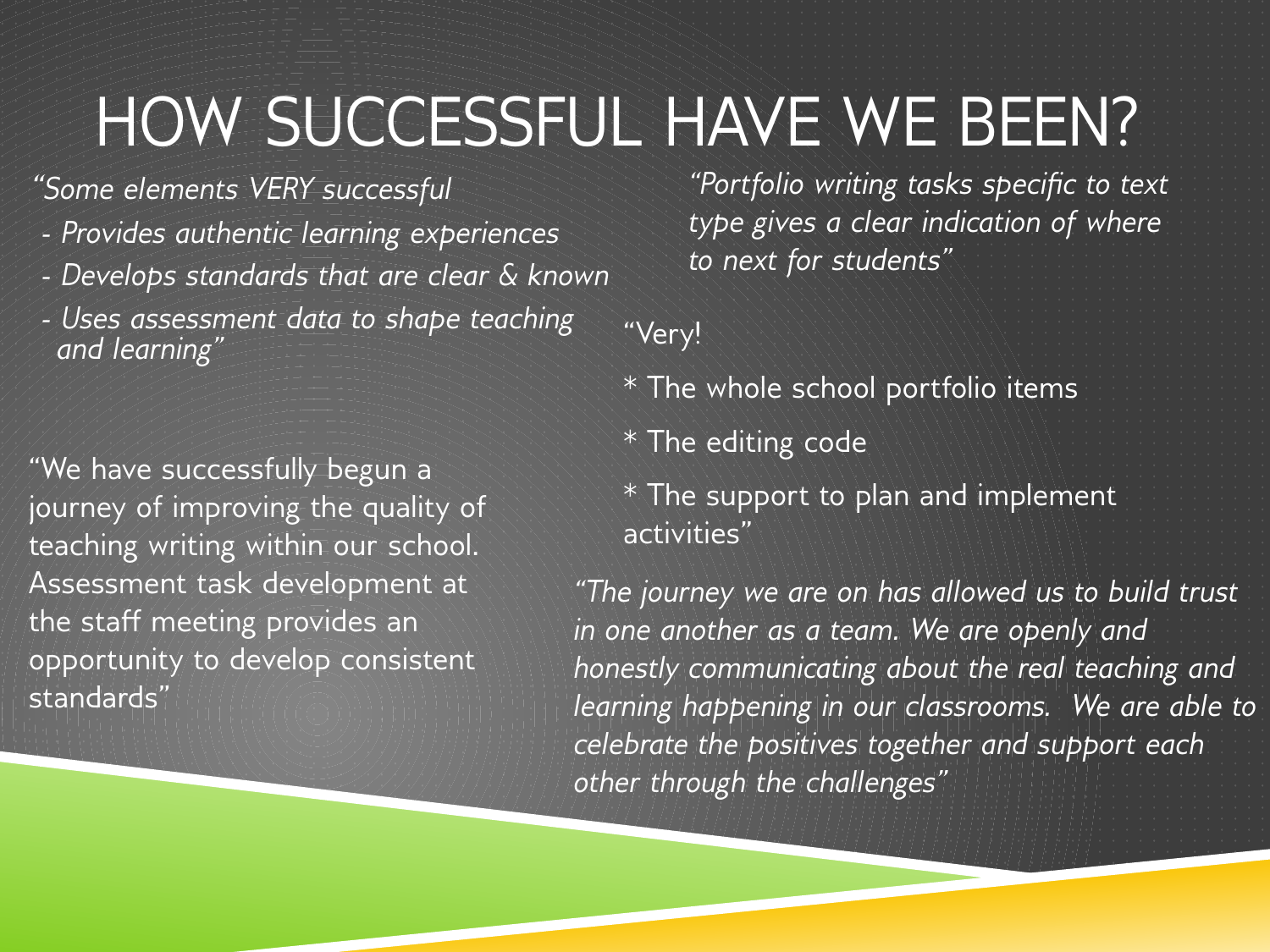

# How Successful Have We Been?
“Portfolio writing tasks specific to text type gives a clear indication of where to next for students”
“Some elements VERY successful
 - Provides authentic learning experiences
 - Develops standards that are clear & known
 - Uses assessment data to shape teaching and learning”
“Very!
* The whole school portfolio items
* The editing code
* The support to plan and implement activities”
“We have successfully begun a journey of improving the quality of teaching writing within our school.  Assessment task development at the staff meeting provides an opportunity to develop consistent standards”
“The journey we are on has allowed us to build trust in one another as a team. We are openly and honestly communicating about the real teaching and learning happening in our classrooms.  We are able to celebrate the positives together and support each other through the challenges”